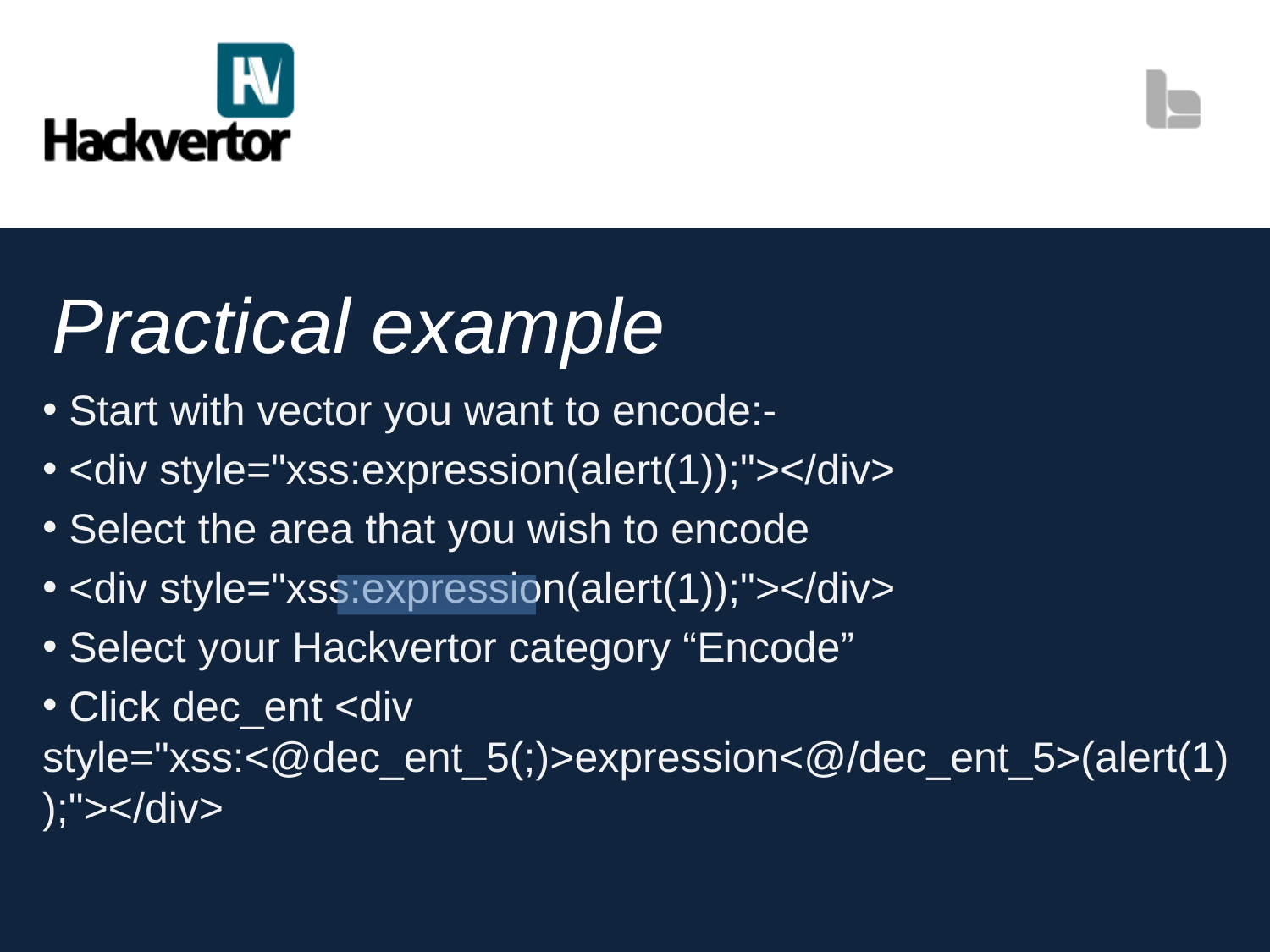

# Practical example
 Start with vector you want to encode:-
 <div style="xss:expression(alert(1));"></div>
 Select the area that you wish to encode
 <div style="xss:expression(alert(1));"></div>
 Select your Hackvertor category “Encode”
 Click dec_ent <div style="xss:<@dec_ent_5(;)>expression<@/dec_ent_5>(alert(1));"></div>